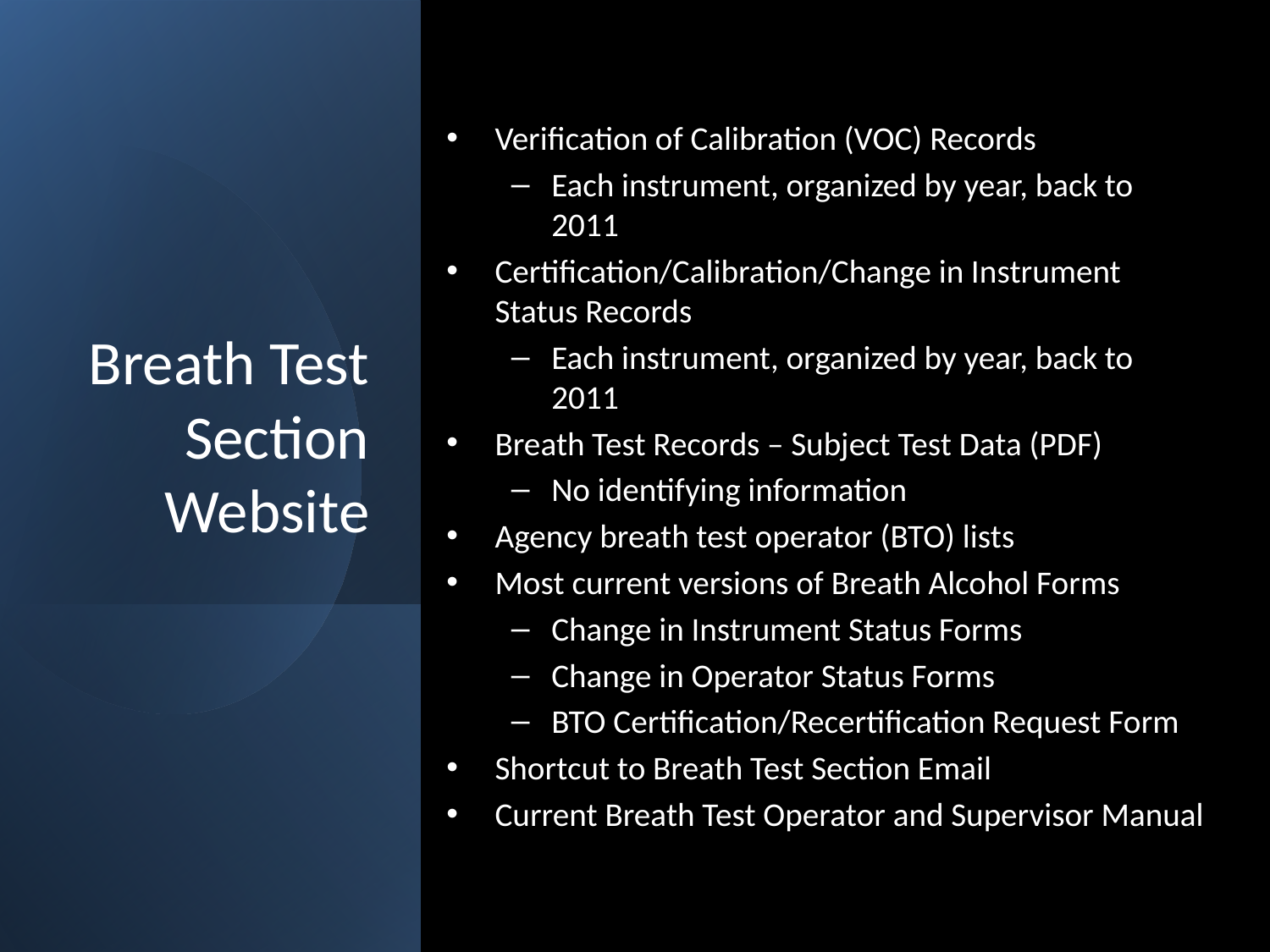

# Breath Test Section Website
Verification of Calibration (VOC) Records
Each instrument, organized by year, back to 2011
Certification/Calibration/Change in Instrument Status Records
Each instrument, organized by year, back to 2011
Breath Test Records – Subject Test Data (PDF)
No identifying information
Agency breath test operator (BTO) lists
Most current versions of Breath Alcohol Forms
Change in Instrument Status Forms
Change in Operator Status Forms
BTO Certification/Recertification Request Form
Shortcut to Breath Test Section Email
Current Breath Test Operator and Supervisor Manual

Approved and Issued: 2025.10.01